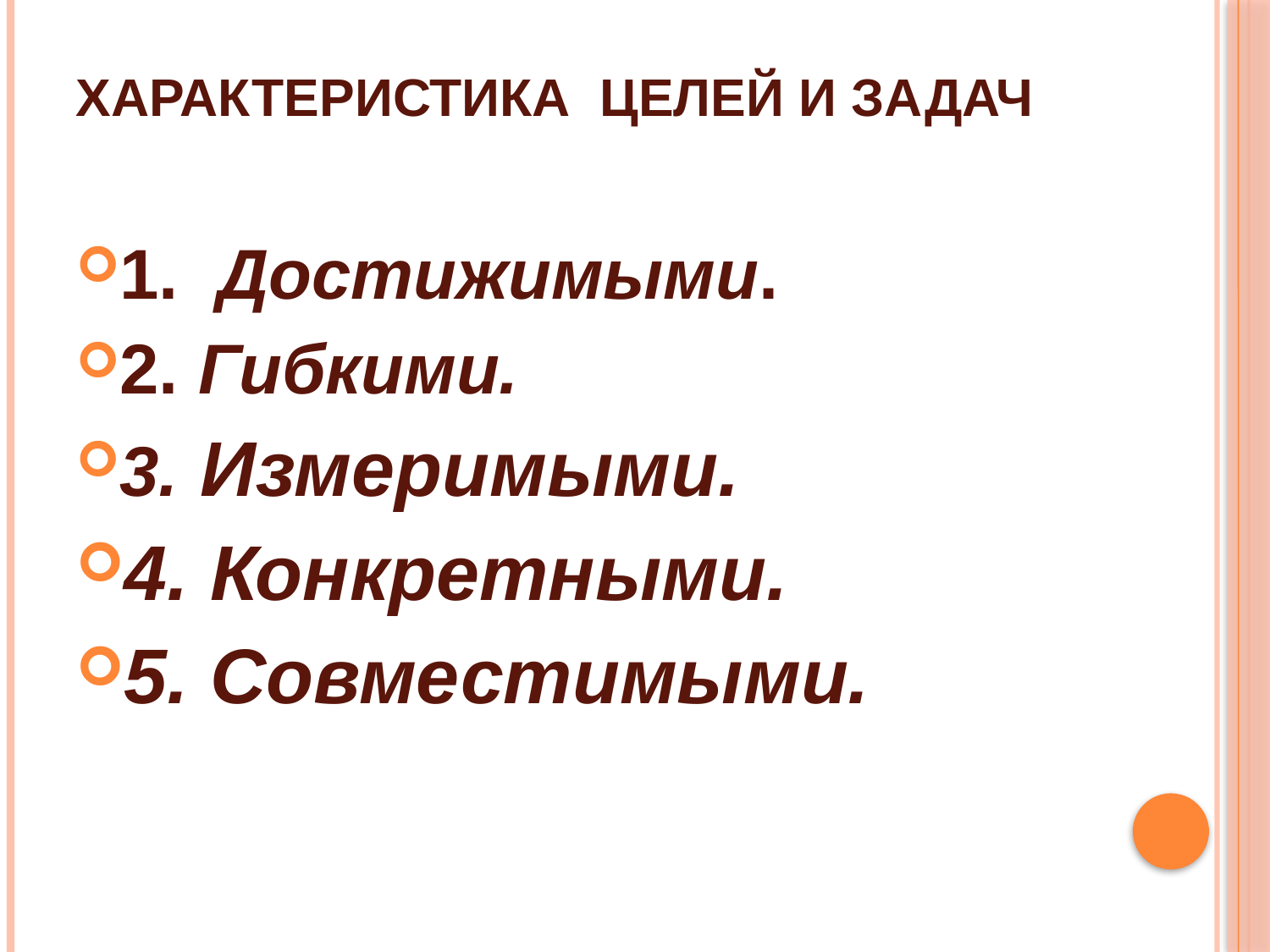

# Характеристика  целей и задач
1.  Достижимыми.
2. Гибкими.
3. Измеримыми.
4. Конкретными.
5. Совместимыми.